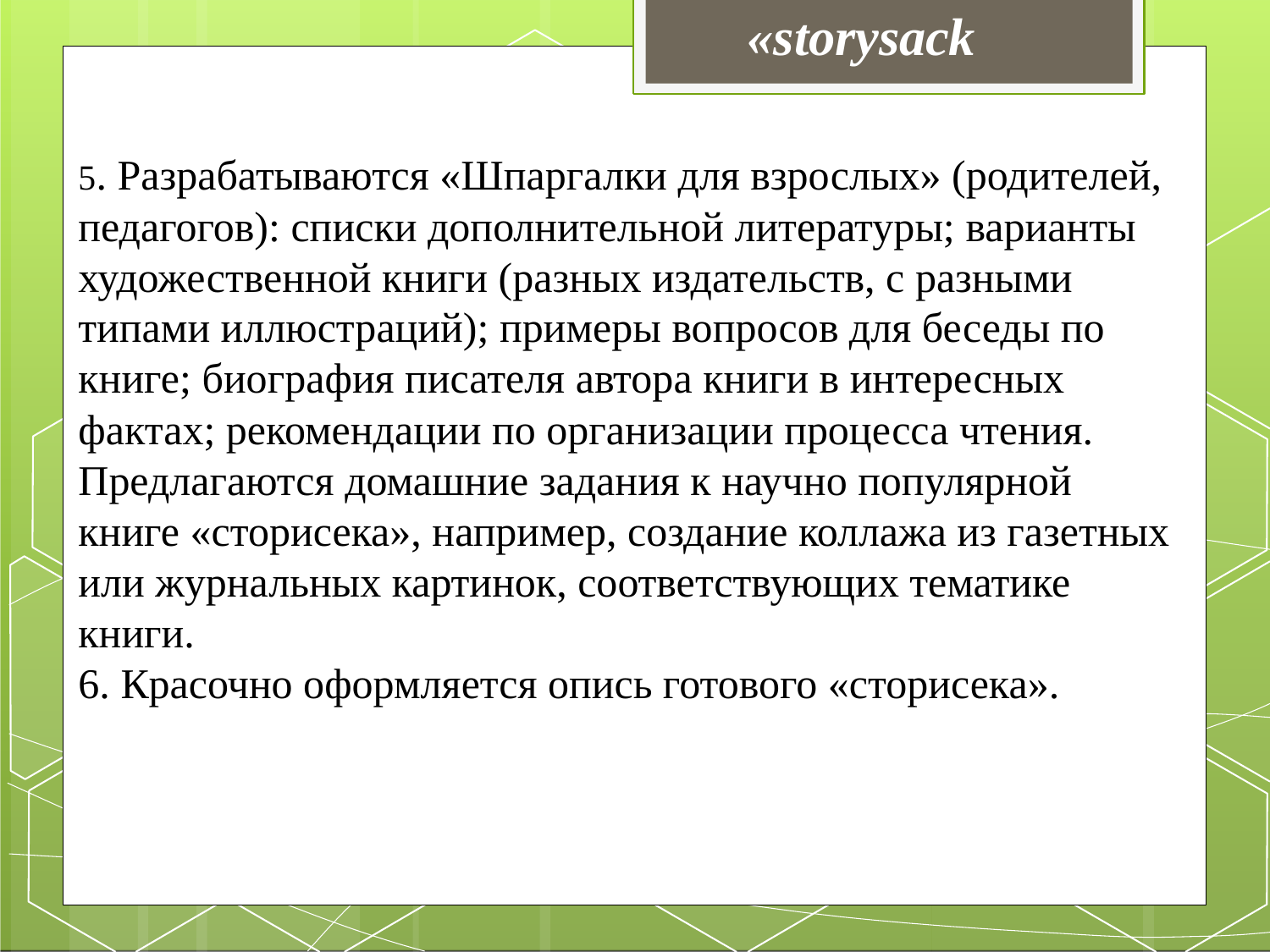

# «storysack
5. Разрабатываются «Шпаргалки для взрослых» (родителей, педагогов): списки дополнительной литературы; варианты художественной книги (разных издательств, с разными типами иллюстраций); примеры вопросов для беседы по книге; биография писателя автора книги в интересных фактах; рекомендации по организации процесса чтения. Предлагаются домашние задания к научно популярной книге «сторисека», например, создание коллажа из газетных или журнальных картинок, соответствующих тематике книги.
6. Красочно оформляется опись готового «сторисека».